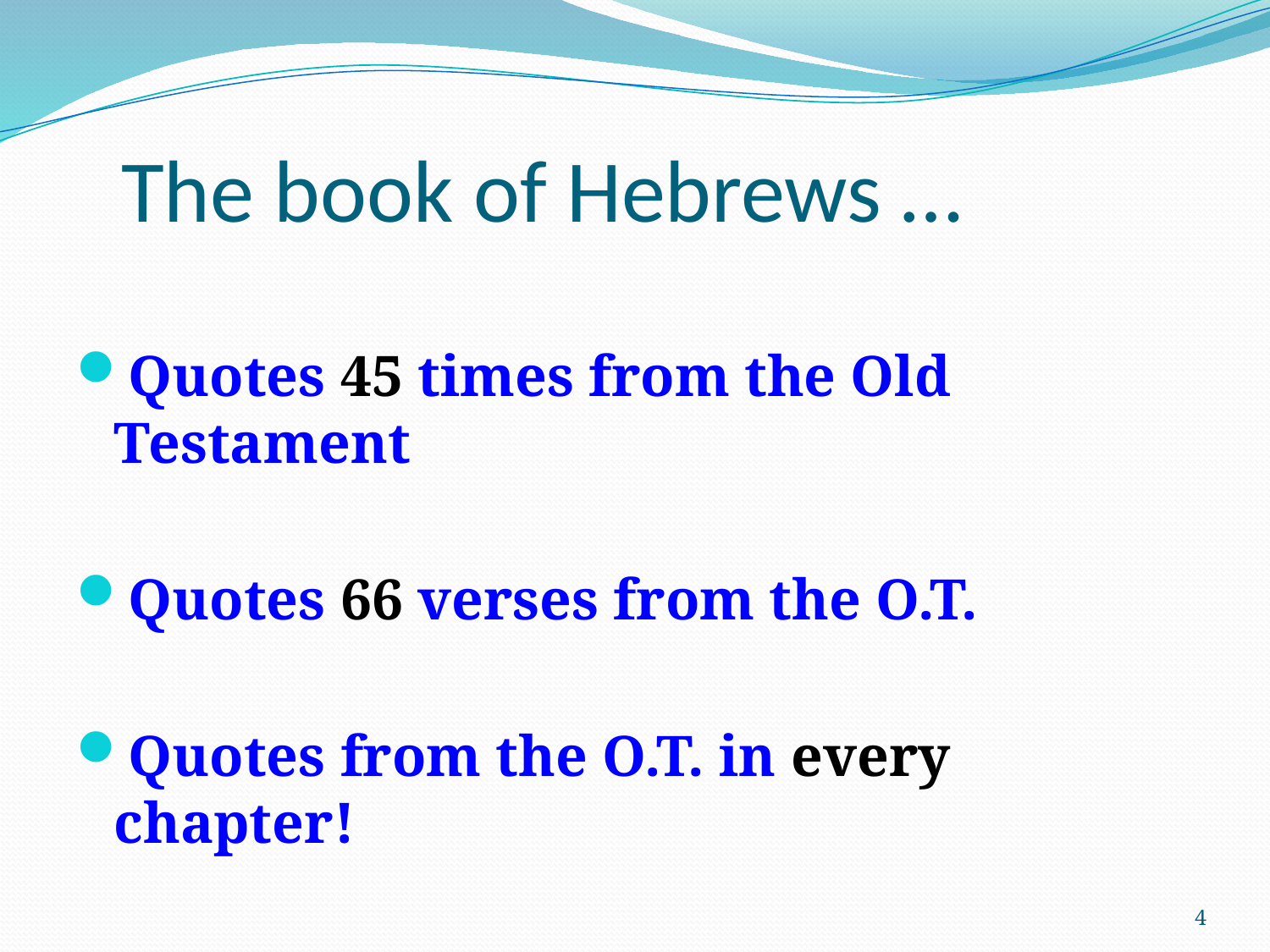

# The book of Hebrews …

Quotes 45 times from the Old Testament

Quotes 66 verses from the O.T.

Quotes from the O.T. in every chapter!

4